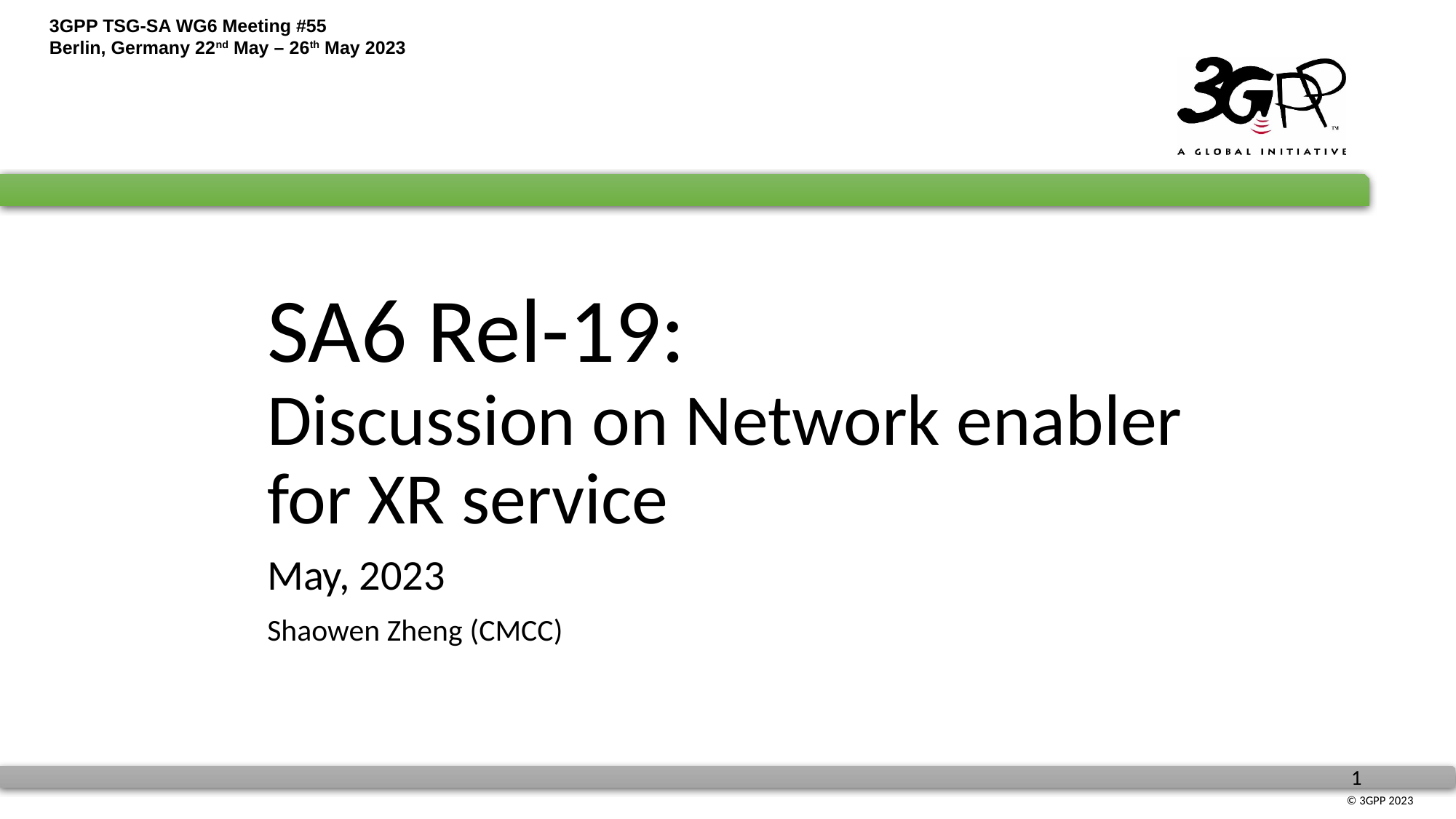

# SA6 Rel-19: Discussion on Network enabler for XR service
May, 2023
Shaowen Zheng (CMCC)